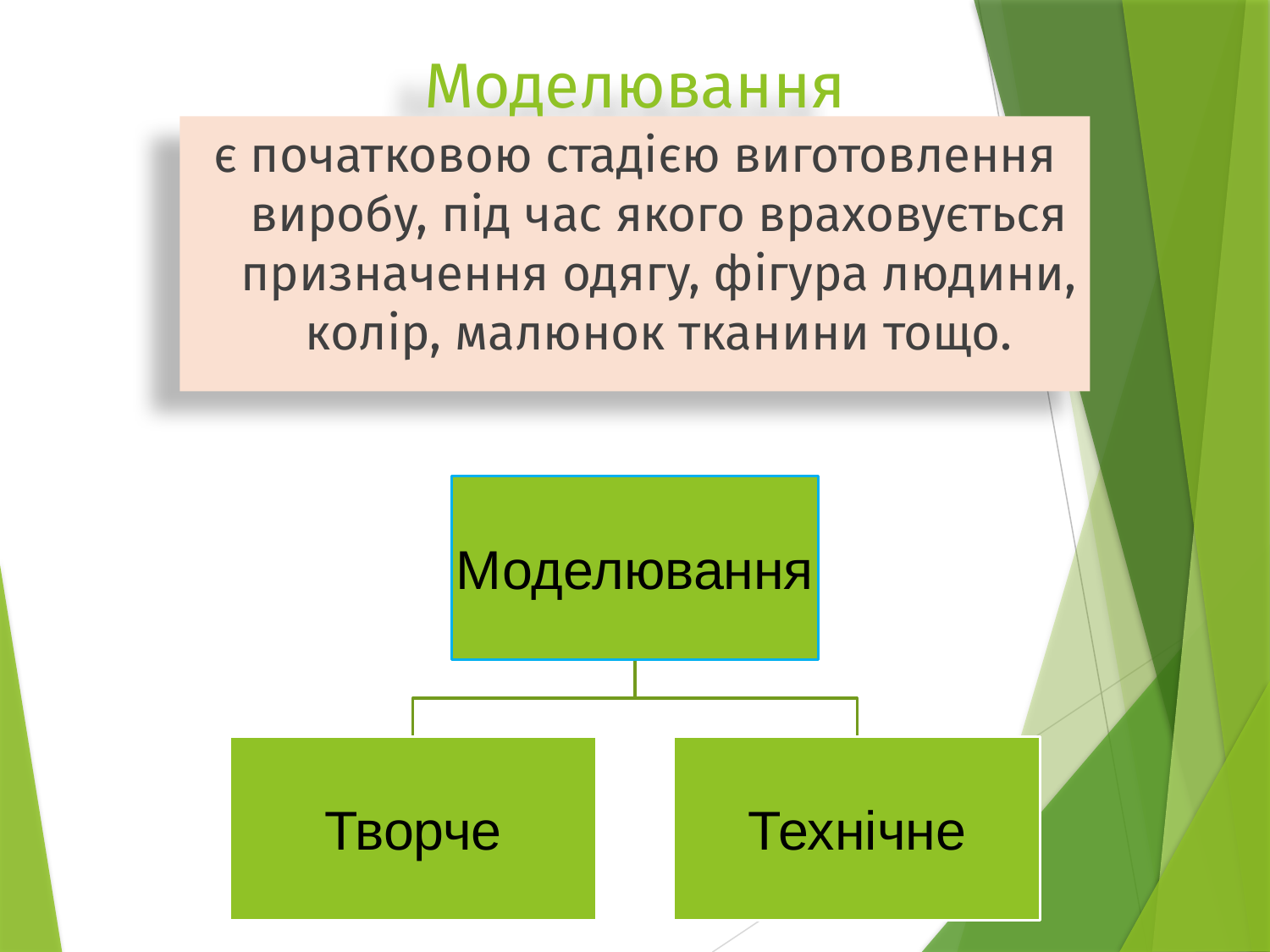

# Моделювання
є початковою стадією виготовлення виробу, під час якого враховується призначення одягу, фігура людини, колір, малюнок тканини тощо.
Моделювання
Творче
Технічне